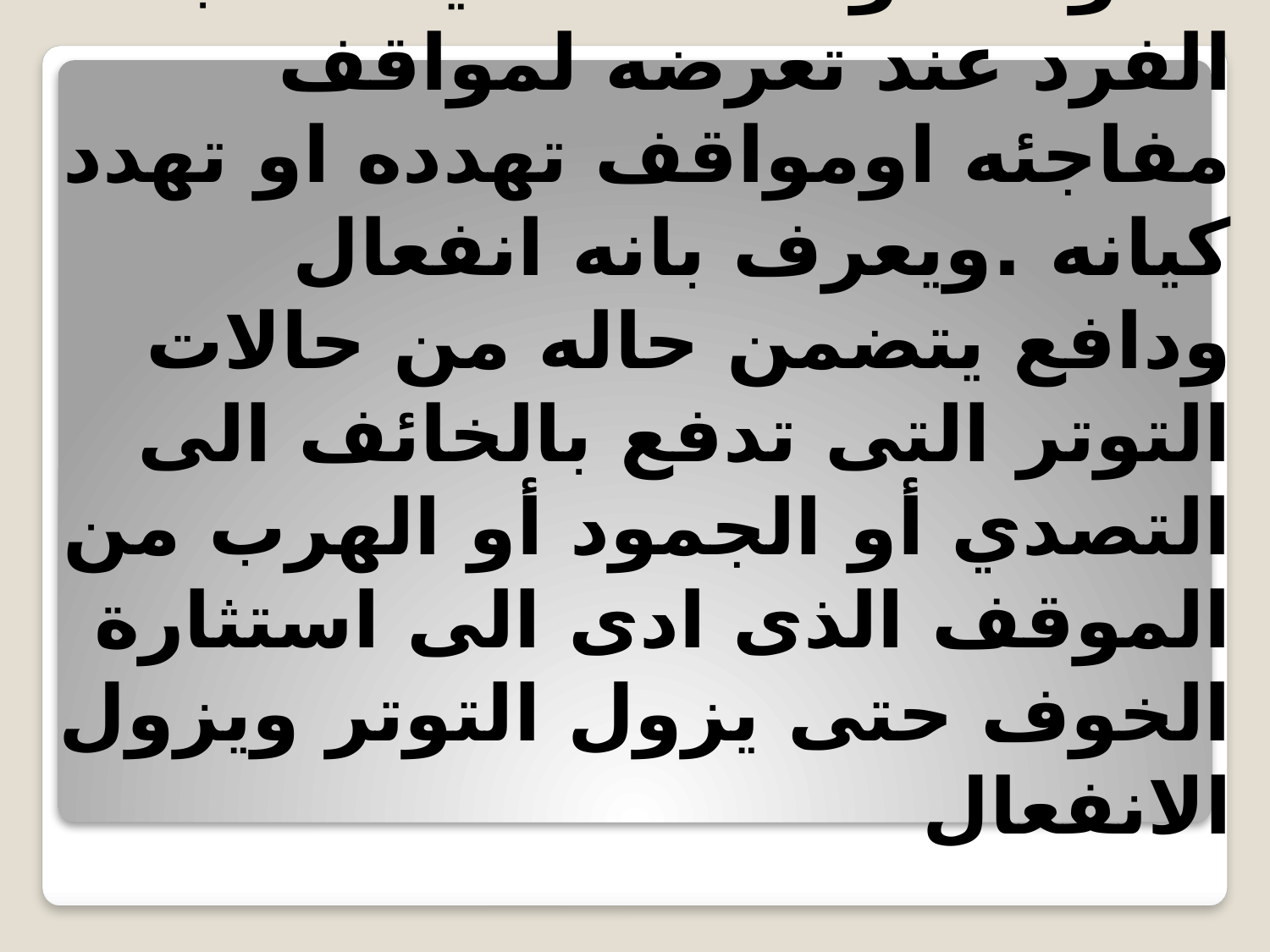

# الخوف: الخوف هو حاله نفسيه تنتاب الفرد عند تعرضه لمواقف مفاجئه اومواقف تهدده او تهدد كيانه .ويعرف بانه انفعال ودافع يتضمن حاله من حالات التوتر التى تدفع بالخائف الى التصدي أو الجمود أو الهرب من الموقف الذى ادى الى استثارة الخوف حتى يزول التوتر ويزول الانفعال